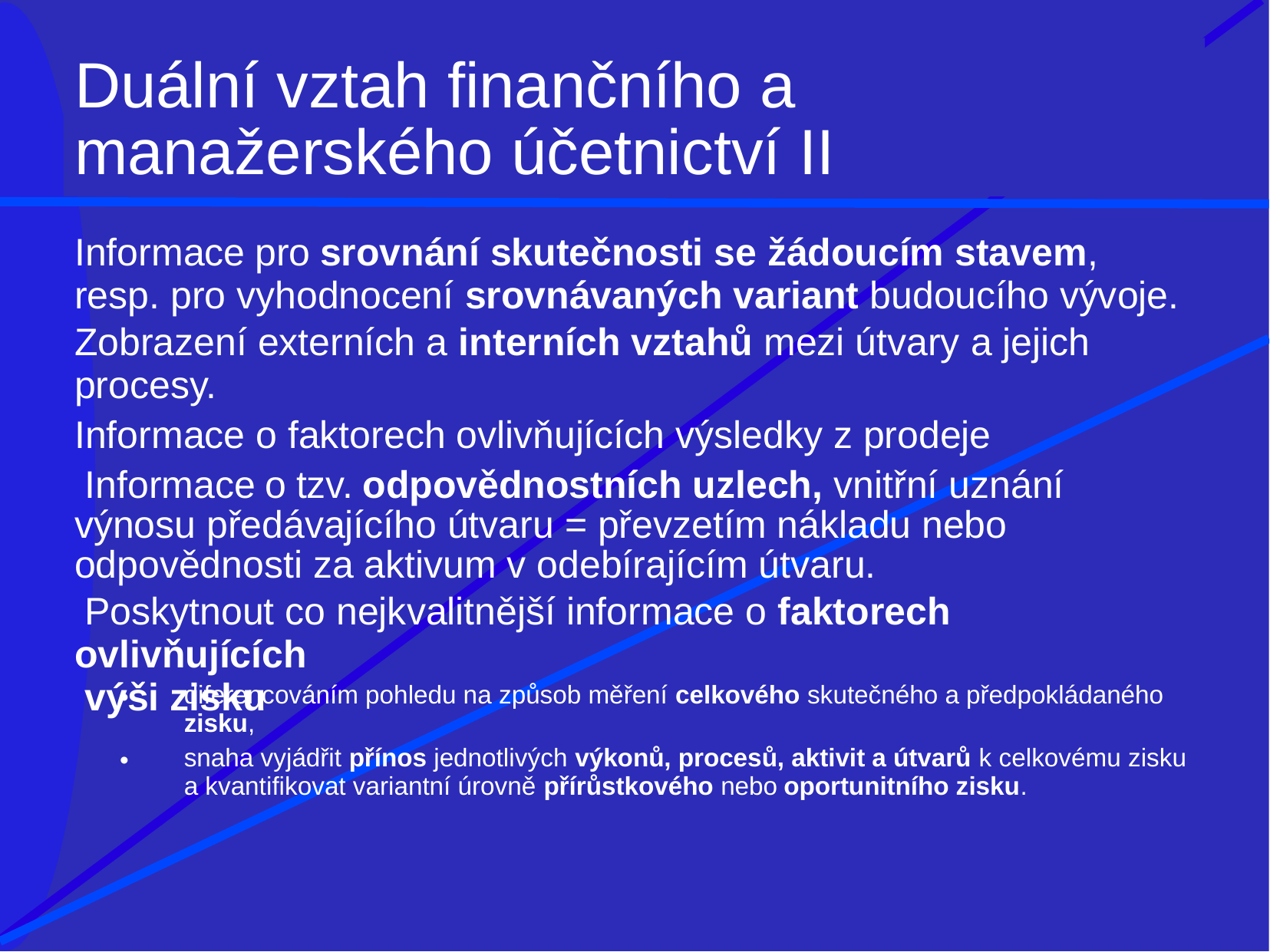

# Duální vztah finančního a manažerského účetnictví II
Informace pro srovnání skutečnosti se žádoucím stavem,
resp. pro vyhodnocení srovnávaných variant budoucího vývoje.
Zobrazení externích a interních vztahů mezi útvary a jejich
procesy.
Informace o faktorech ovlivňujících výsledky z prodeje
Informace o tzv. odpovědnostních uzlech, vnitřní uznání výnosu předávajícího útvaru = převzetím nákladu nebo odpovědnosti za aktivum v odebírajícím útvaru.
Poskytnout co nejkvalitnější informace o faktorech ovlivňujících
výši zisku
•
diferencováním pohledu na způsob měření celkového skutečného a předpokládaného
zisku,
snaha vyjádřit přínos jednotlivých výkonů, procesů, aktivit a útvarů k celkovému zisku
a kvantifikovat variantní úrovně přírůstkového nebo oportunitního zisku.
•